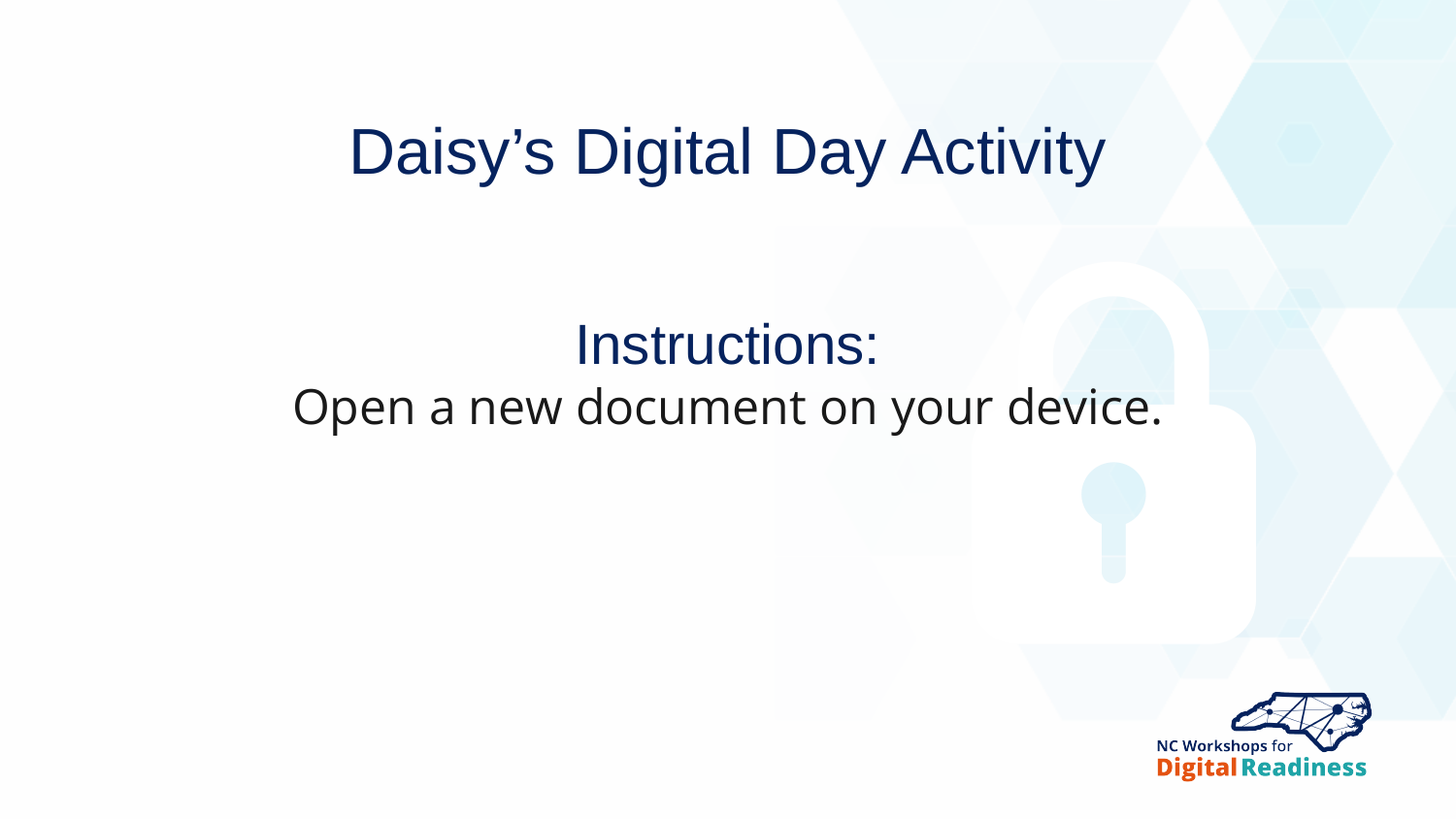

Daisy’s Digital Day Activity
Instructions:
Open a new document on your device.